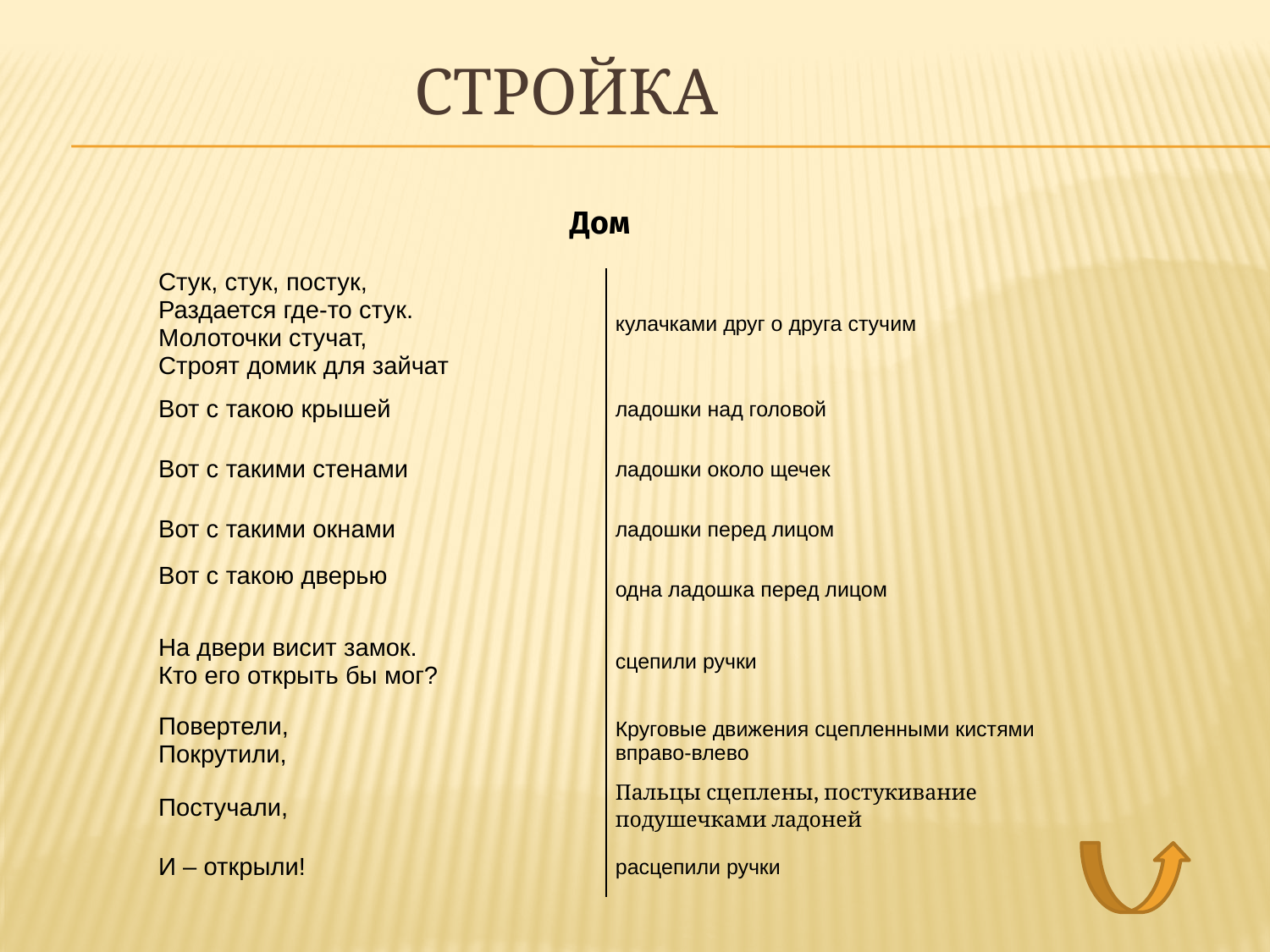

# Стройка
| Дом |  |
| --- | --- |
| Стук, стук, постук, Раздается где-то стук. Молоточки стучат, Строят домик для зайчат | кулачками друг о друга стучим |
| Вот с такою крышей | ладошки над головой |
| Вот с такими стенами | ладошки около щечек |
| Вот с такими окнами | ладошки перед лицом |
| Вот с такою дверью | одна ладошка перед лицом |
| На двери висит замок. Кто его открыть бы мог? | сцепили ручки |
| Повертели, Покрутили, | Круговые движения сцепленными кистями вправо-влево |
| Постучали, | Пальцы сцеплены, постукивание подушечками ладоней |
| И – открыли! | расцепили ручки |